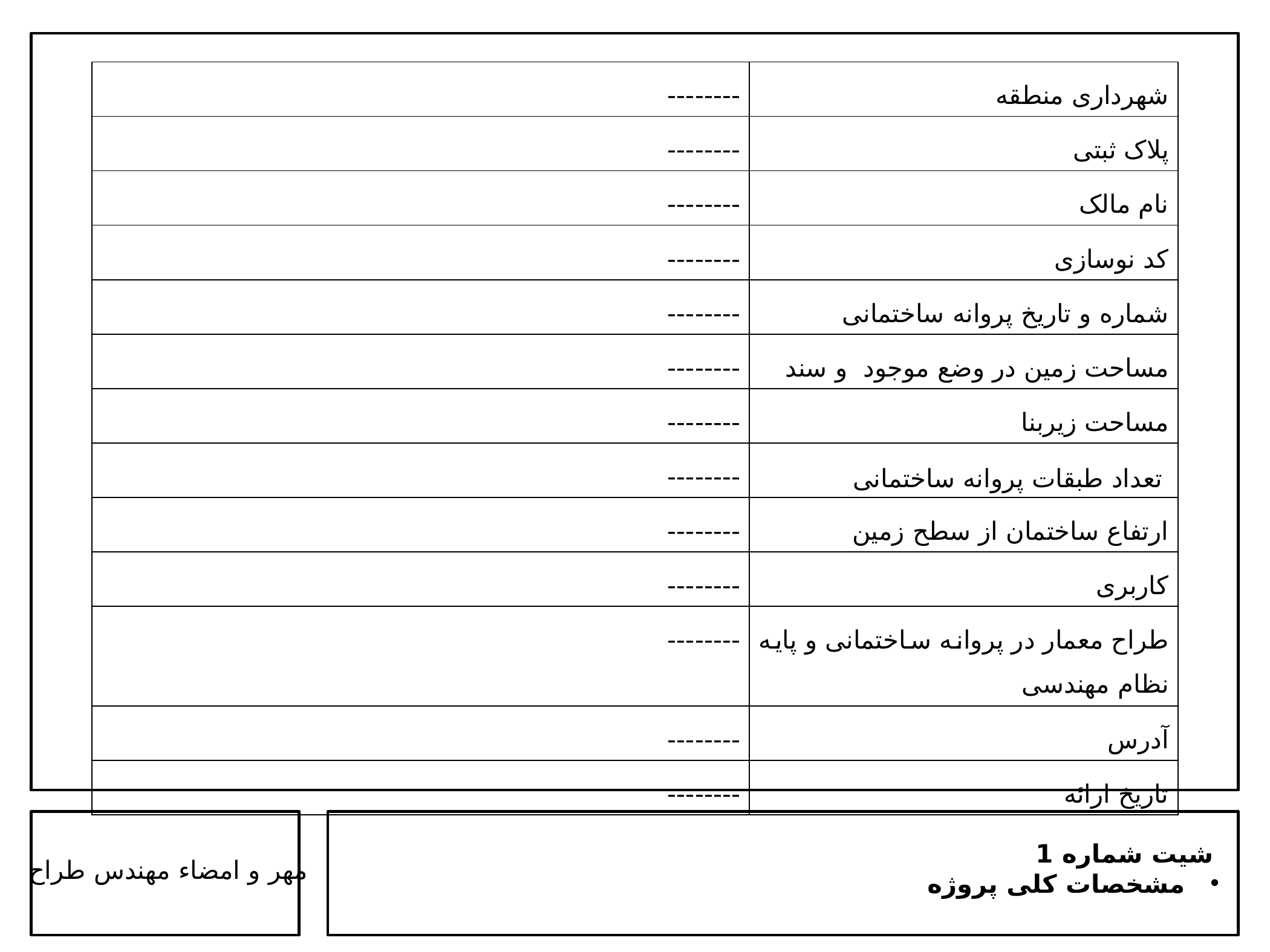

| -------- | شهرداری منطقه |
| --- | --- |
| -------- | پلاک ثبتی |
| -------- | نام مالک |
| -------- | کد نوسازی |
| -------- | شماره و تاریخ پروانه ساختمانی |
| -------- | مساحت زمین در وضع موجود و سند |
| -------- | مساحت زیربنا |
| -------- | تعداد طبقات پروانه ساختمانی |
| -------- | ارتفاع ساختمان از سطح زمین |
| -------- | کاربری |
| -------- | طراح معمار در پروانه ساختمانی و پایه نظام مهندسی |
| -------- | آدرس |
| -------- | تاریخ ارائه |

شیت شماره 1
مشخصات کلی پروژه
مهر و امضاء مهندس طراح